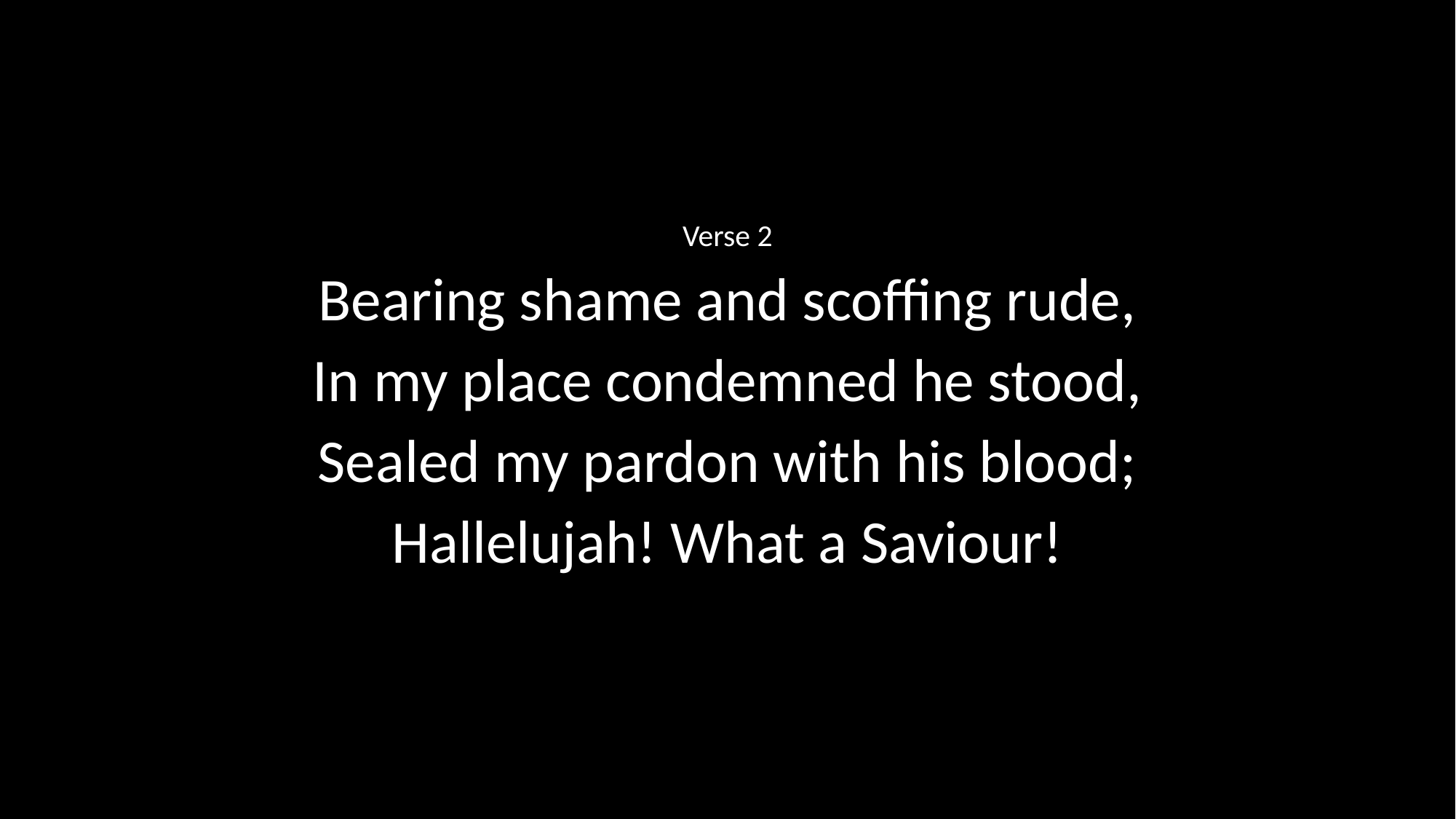

Verse 2
Bearing shame and scoffing rude,
In my place condemned he stood,
Sealed my pardon with his blood;
Hallelujah! What a Saviour!